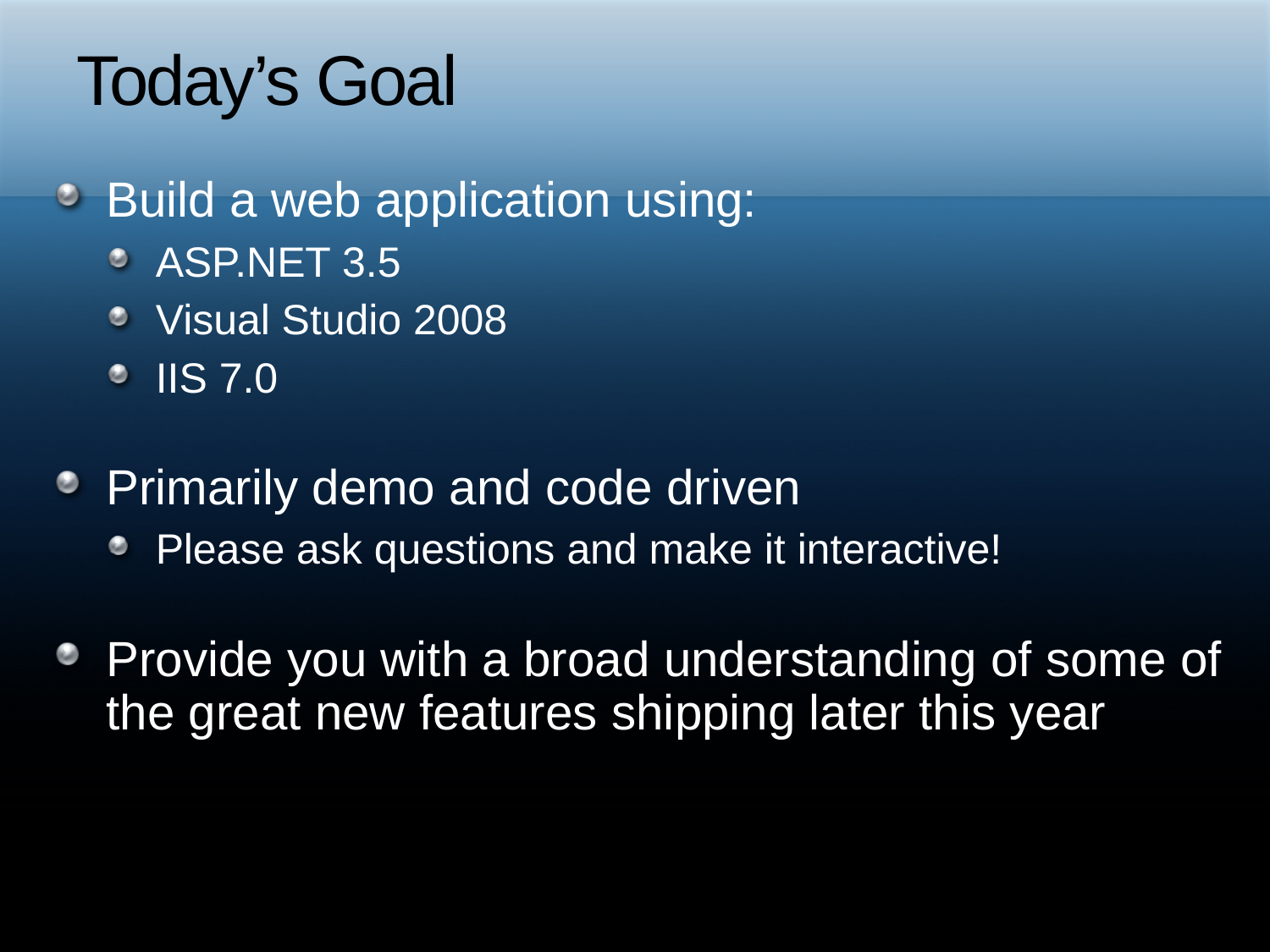

# Today’s Goal
Build a web application using:
ASP.NET 3.5
Visual Studio 2008
IIS 7.0

Primarily demo and code driven
Please ask questions and make it interactive!

Provide you with a broad understanding of some of the great new features shipping later this year